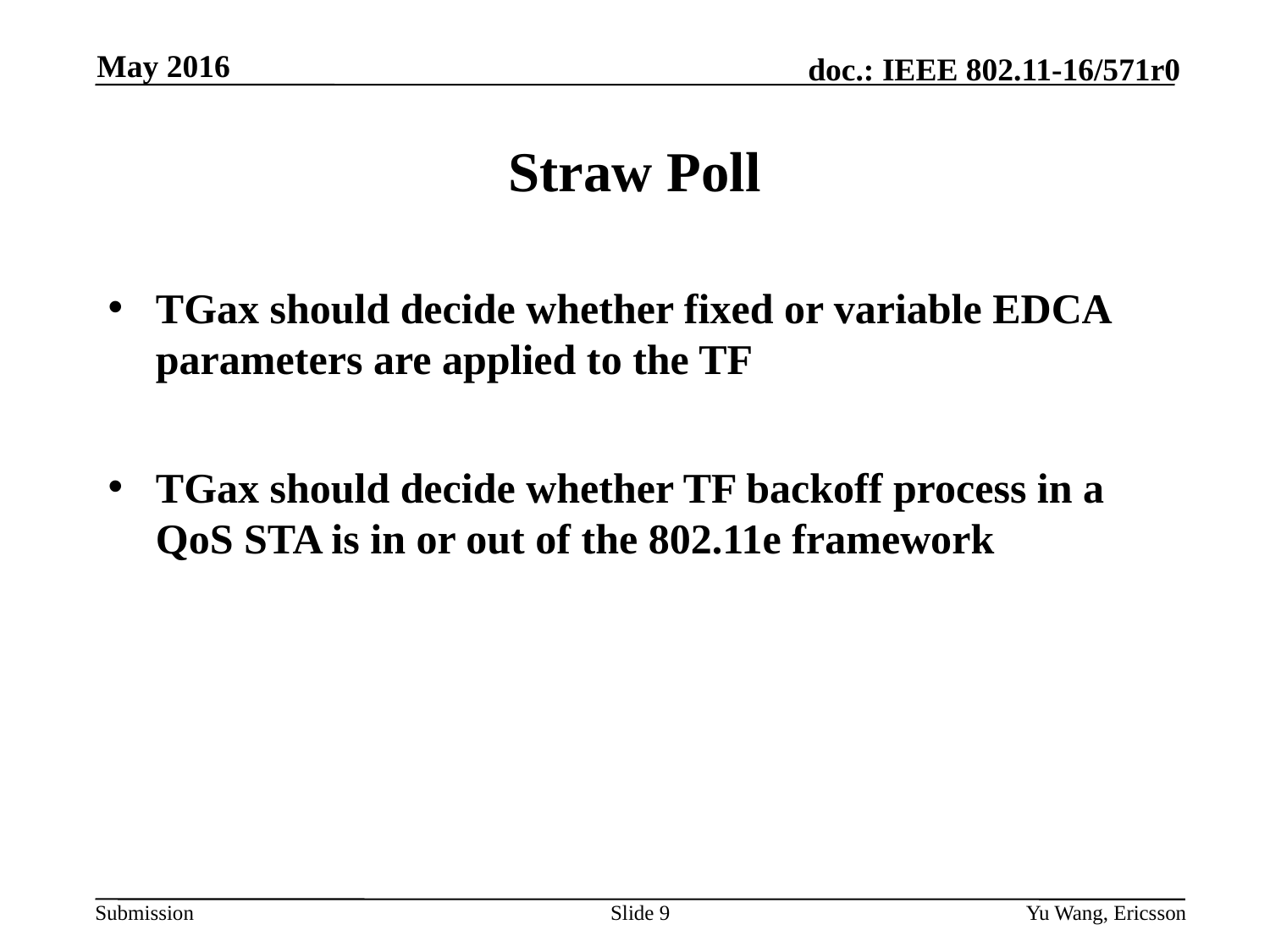

May 2016
# Straw Poll
TGax should decide whether fixed or variable EDCA parameters are applied to the TF

TGax should decide whether TF backoff process in a QoS STA is in or out of the 802.11e framework
Slide 9
Yu Wang, Ericsson